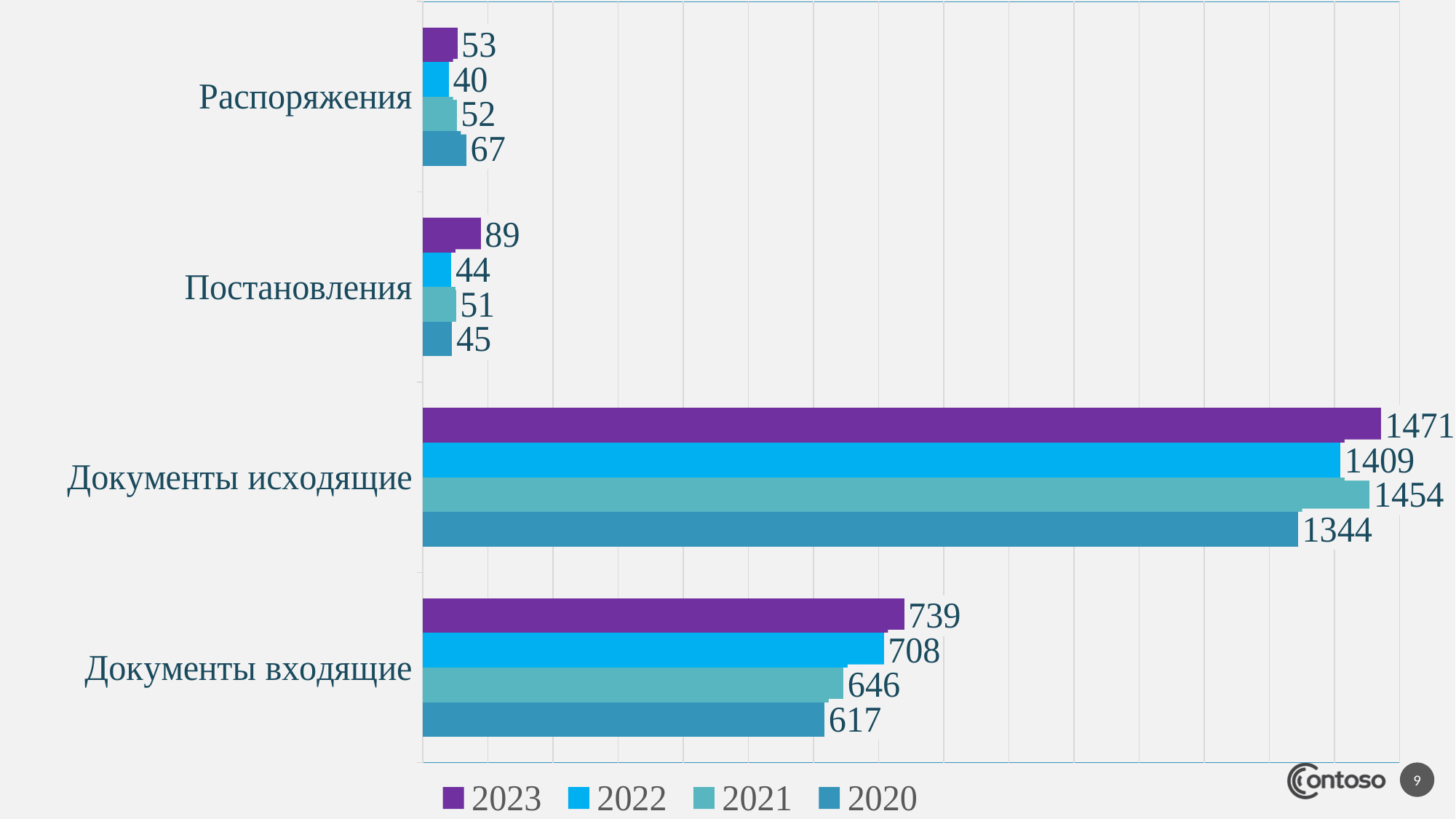

### Chart: Принятие нормативно-правовых и локальных актов

| Category | 2020 | 2021 | 2022 | 2023 |
|---|---|---|---|---|
| Документы входящие | 617.0 | 646.0 | 708.0 | 739.0 |
| Документы исходящие | 1344.0 | 1454.0 | 1409.0 | 1471.0 |
| Постановления | 45.0 | 51.0 | 44.0 | 89.0 |
| Распоряжения | 67.0 | 52.0 | 40.0 | 53.0 |
9